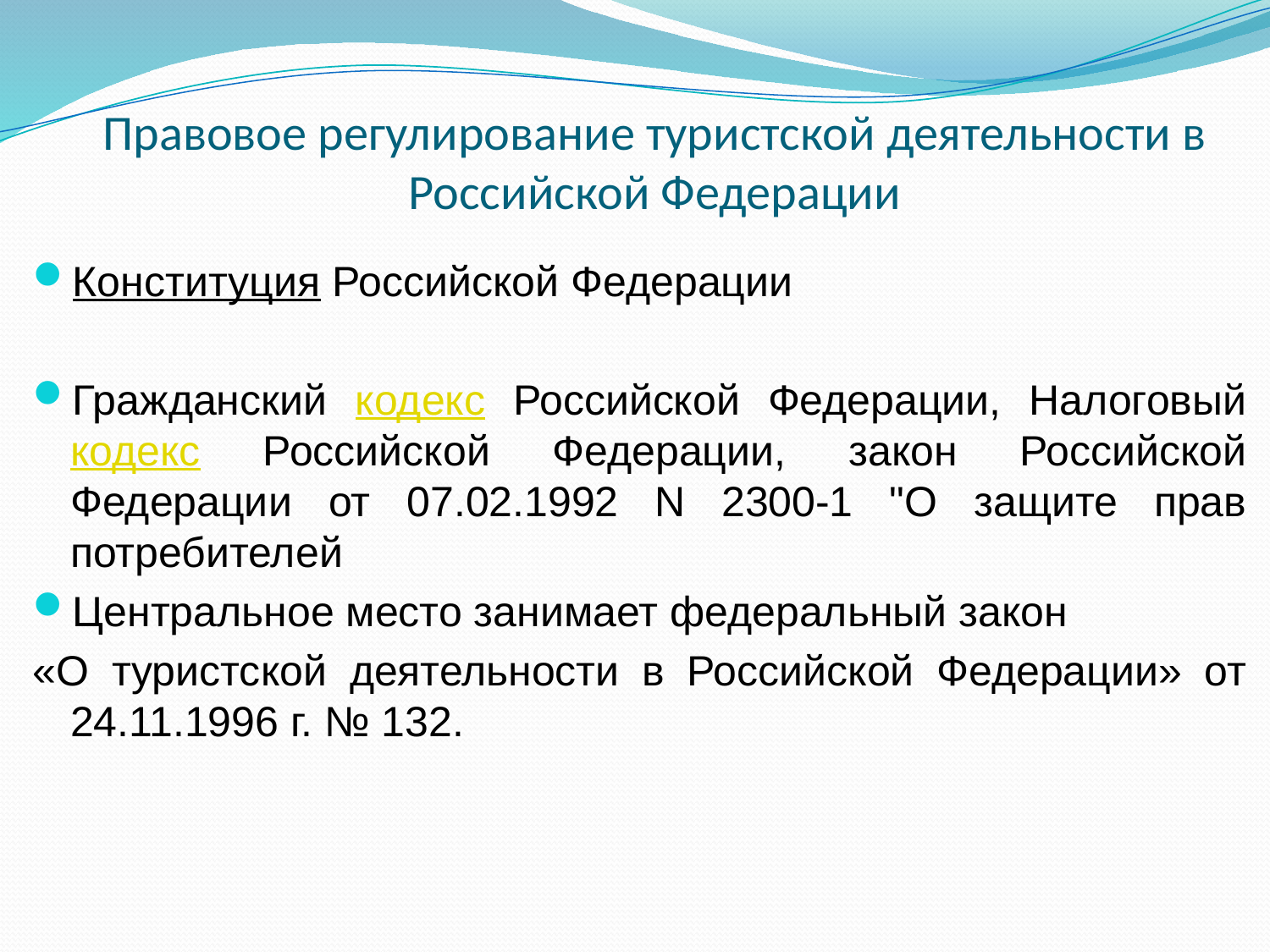

Правовое регулирование туристской деятельности в Российской Федерации
Конституция Российской Федерации

Гражданский кодекс Российской Федерации, Налоговый кодекс Российской Федерации, закон Российской Федерации от 07.02.1992 N 2300-1 "О защите прав потребителей
Центральное место занимает федеральный закон
«О туристской деятельности в Российской Федерации» от 24.11.1996 г. № 132.